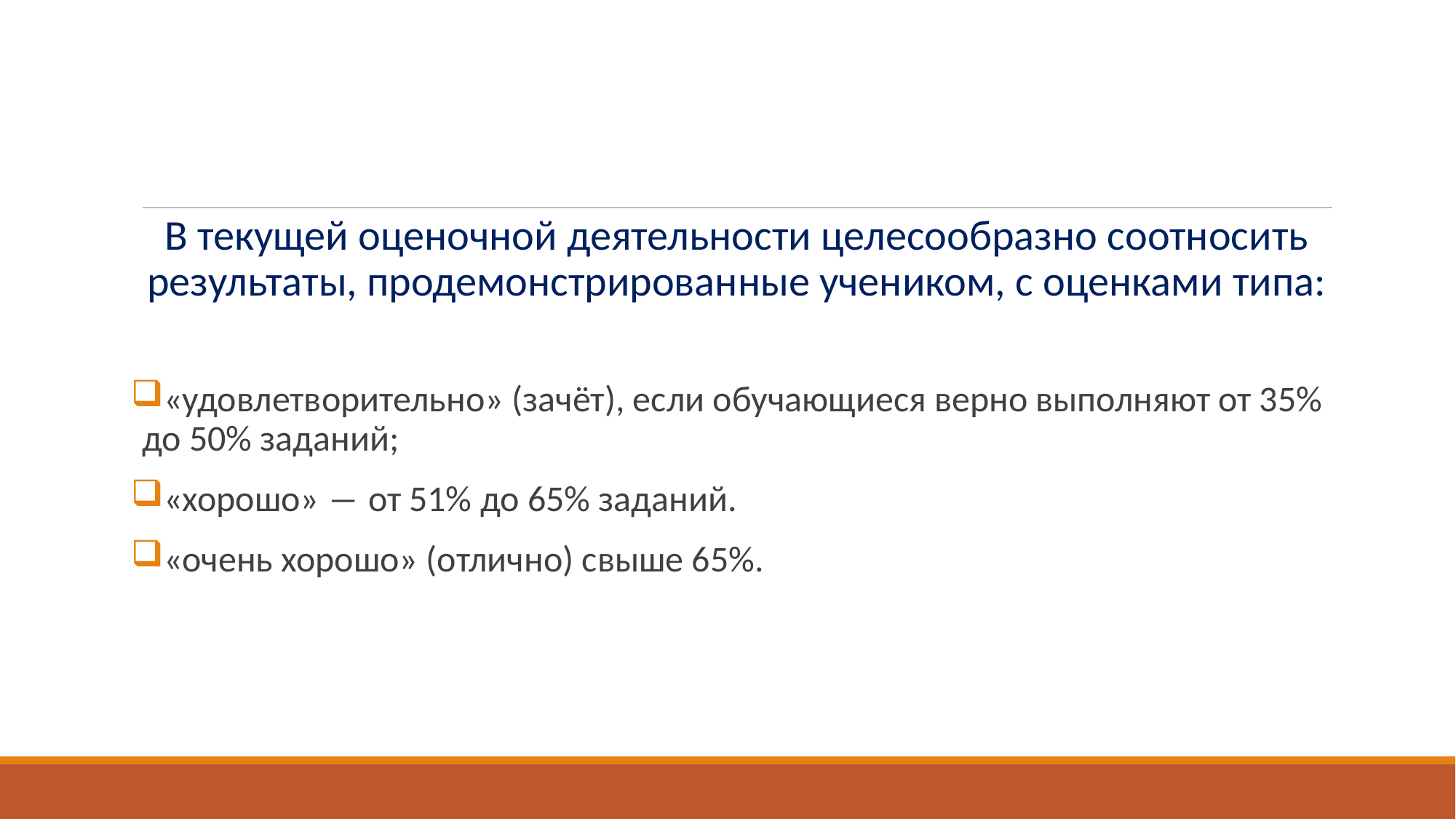

В текущей оценочной деятельности целесообразно соотносить результаты, продемонстрированные учеником, с оценками типа:

«удовлетворительно» (зачёт), если обучающиеся верно выполняют от 35% до 50% заданий;
«хорошо» ― от 51% до 65% заданий.
«очень хорошо» (отлично) свыше 65%.